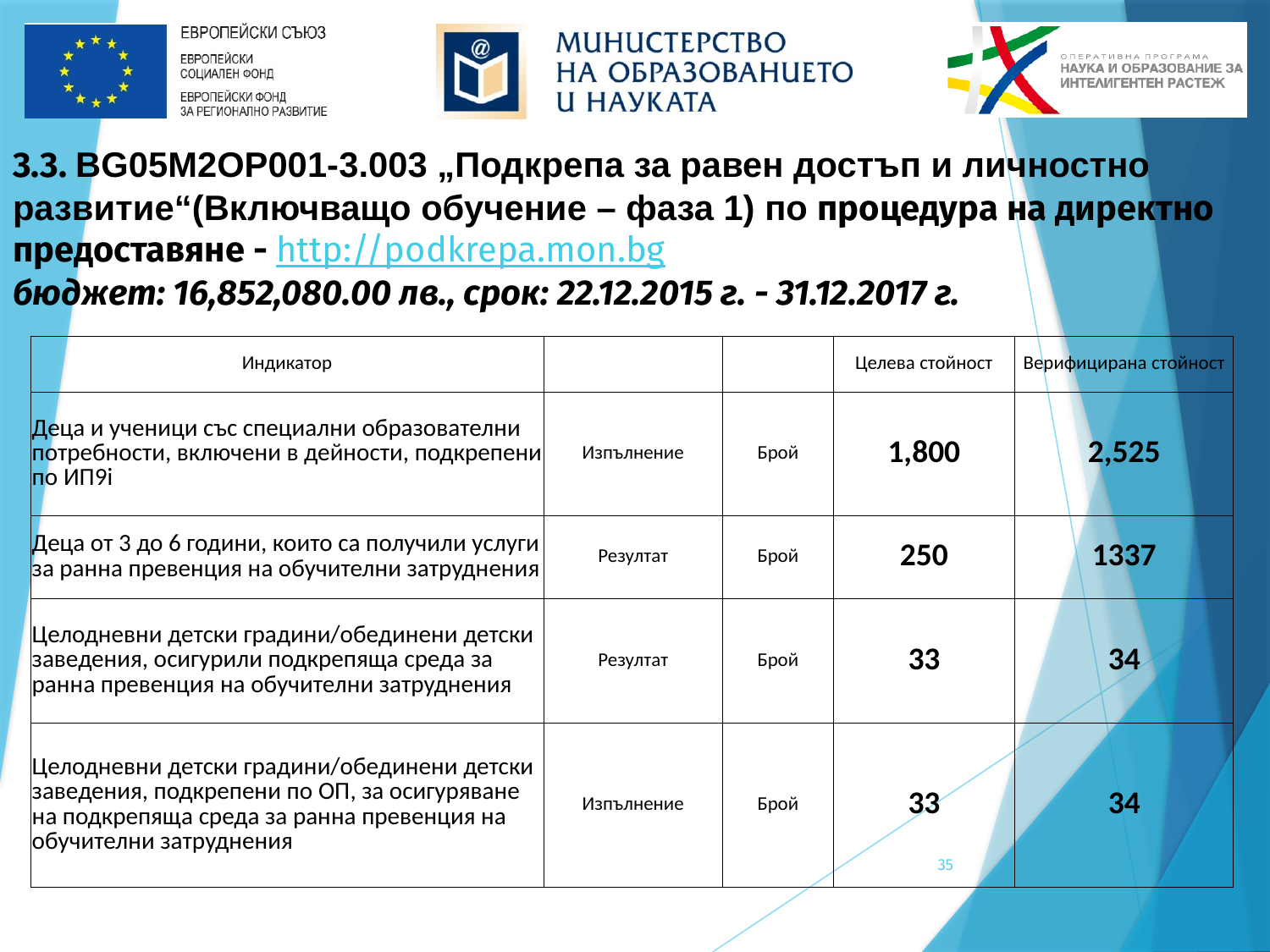

3.3. BG05M2OP001-3.003 „Подкрепа за равен достъп и личностно развитие“(Включващо обучение – фаза 1) по процедура на директно предоставяне - http://podkrepa.mon.bg
бюджет: 16,852,080.00 лв., срок: 22.12.2015 г. - 31.12.2017 г.

| Индикатор |  |  | Целева стойност | Верифицирана стойност |
| --- | --- | --- | --- | --- |
| Деца и ученици със специални образователни потребности, включени в дейности, подкрепени по ИП9i | Изпълнение | Брой | 1,800 | 2,525 |
| Деца от 3 до 6 години, които са получили услуги за ранна превенция на обучителни затруднения | Резултат | Брой | 250 | 1337 |
| Целодневни детски градини/обединени детски заведения, осигурили подкрепяща среда за ранна превенция на обучителни затруднения | Резултат | Брой | 33 | 34 |
| Целодневни детски градини/обединени детски заведения, подкрепени по ОП, за осигуряване на подкрепяща среда за ранна превенция на обучителни затруднения | Изпълнение | Брой | 33 | 34 |
35